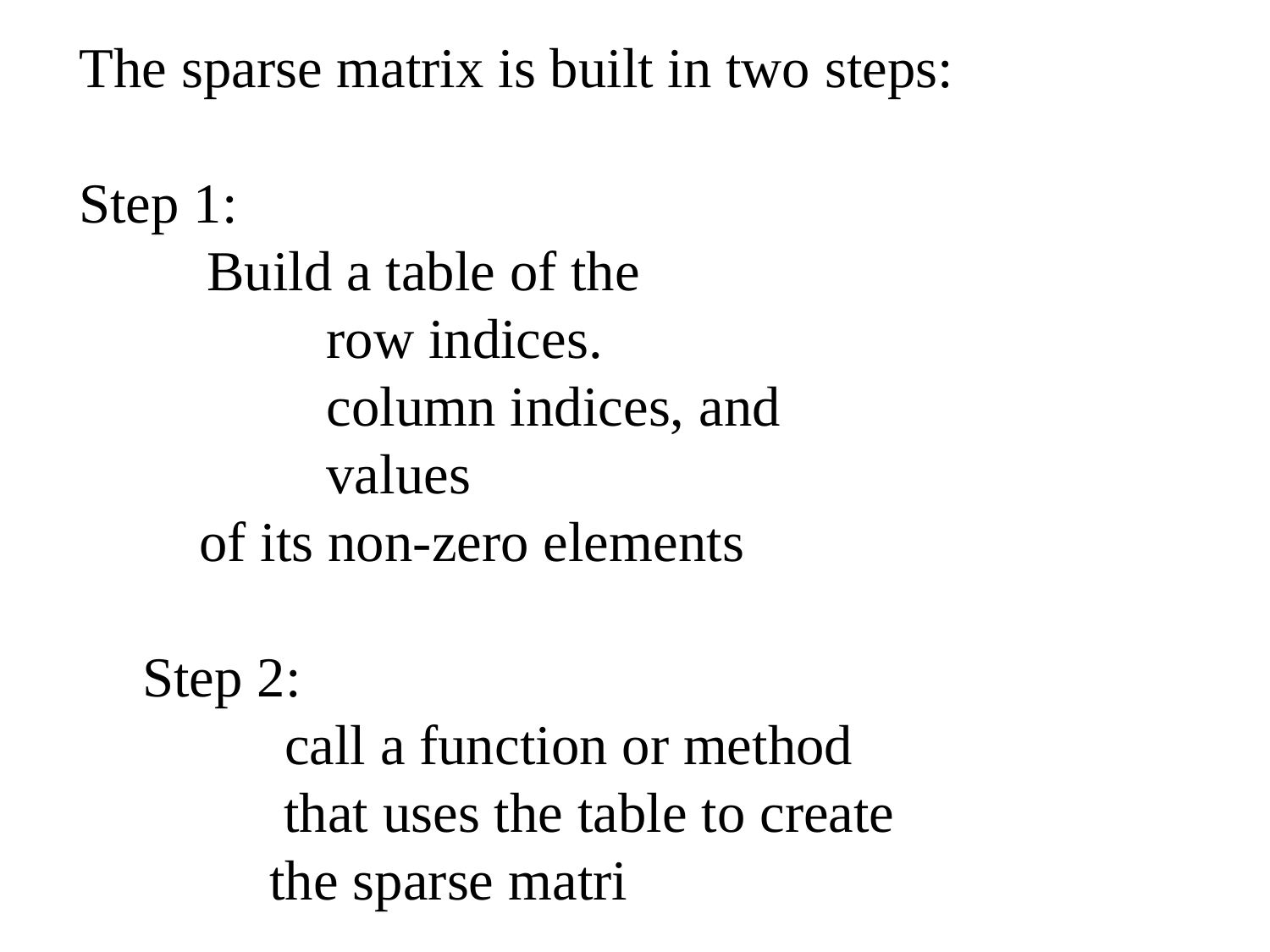

The sparse matrix is built in two steps:

Step 1:
         Build a table of the
	    row indices.
	    column indices, and
	    values
    of its non-zero elements

Step 2:
          call a function or method
	 that uses the table to create
	the sparse matri